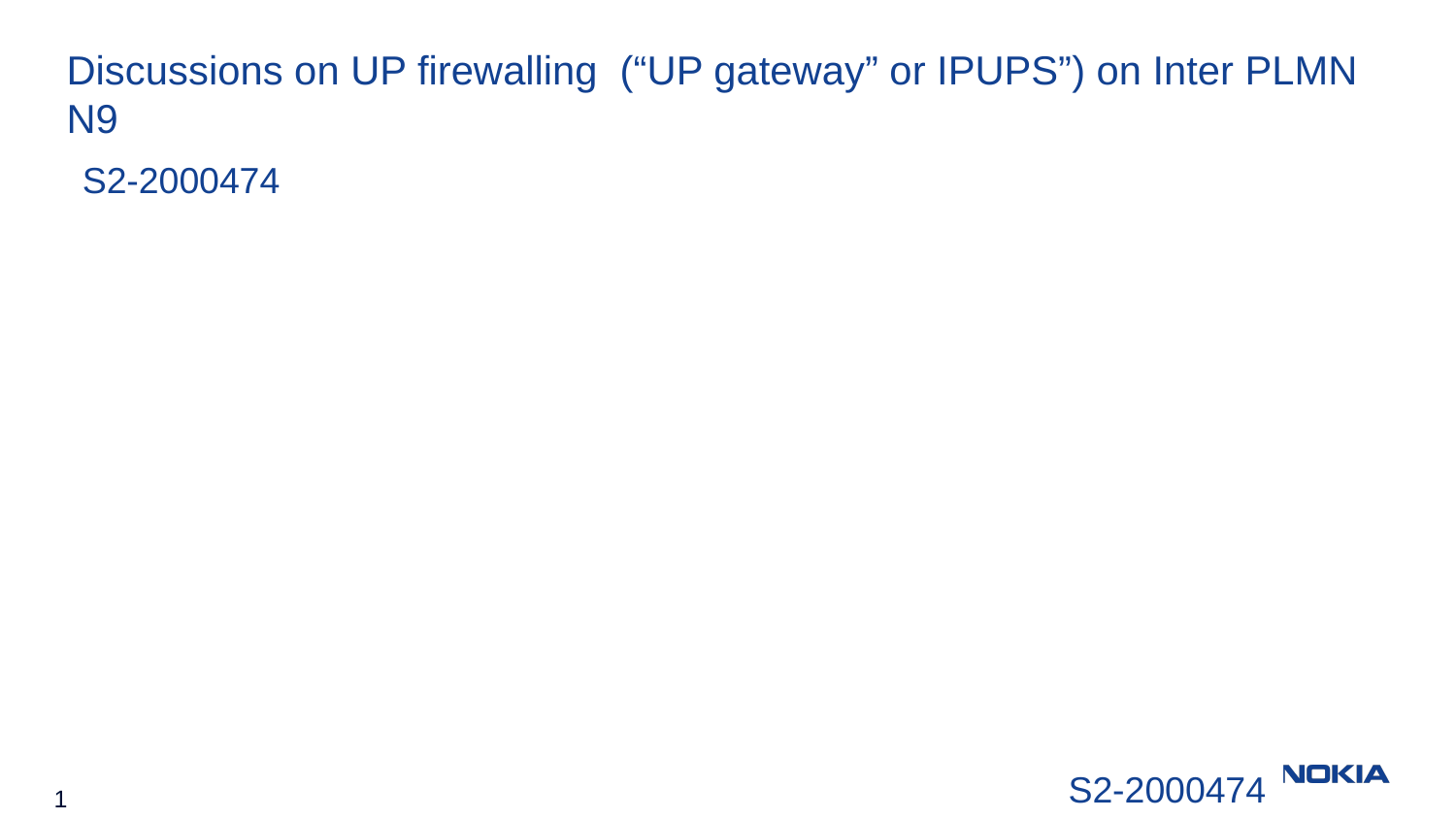

Discussions on UP firewalling  (“UP gateway” or IPUPS”) on Inter PLMN N9
S2-2000474

S2-2000474